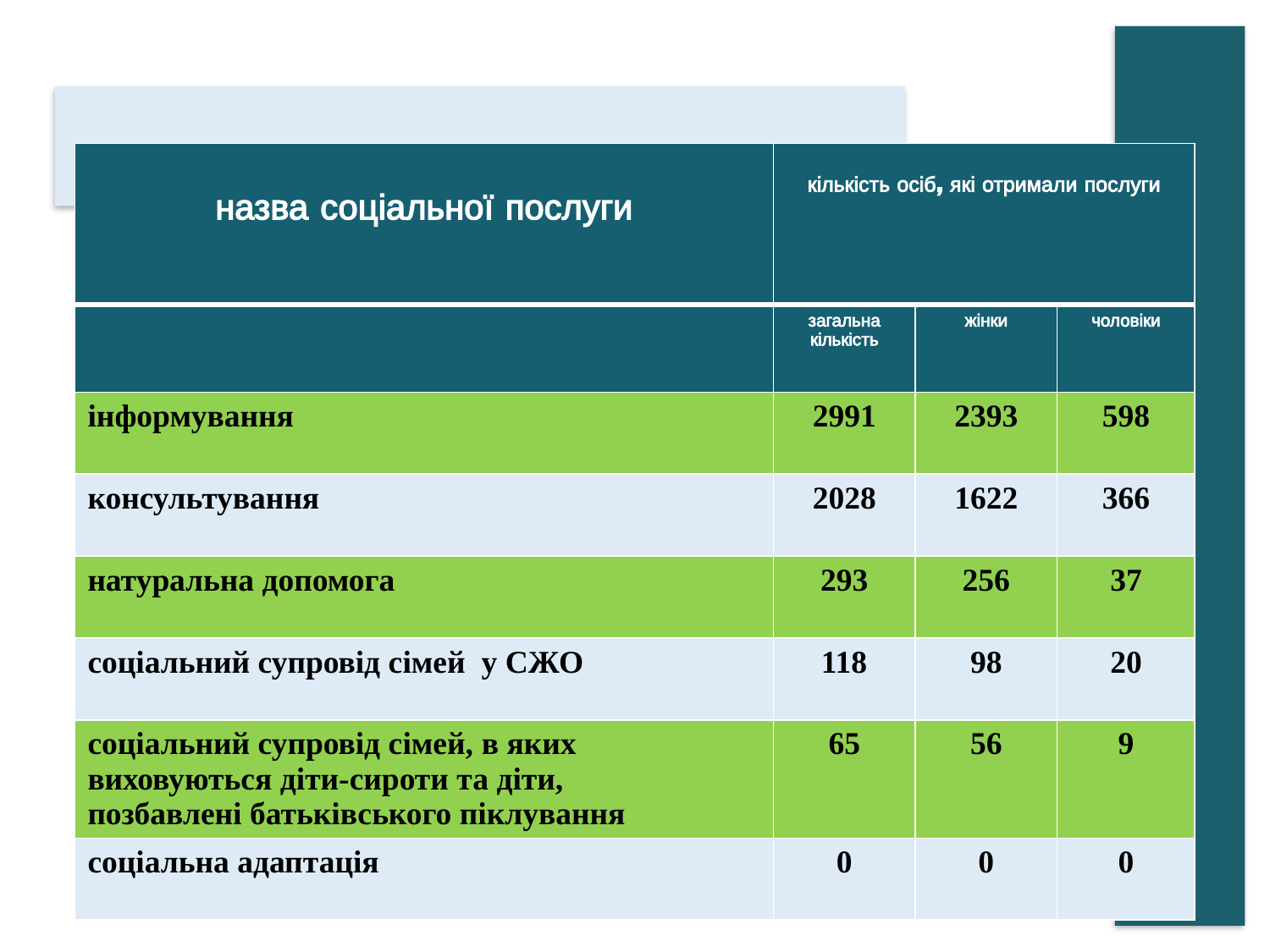

| назва соціальної послуги | кількість осіб, які отримали послуги |  |  |
| --- | --- | --- | --- |
|  | загальна кількість | жінки | чоловіки |
| інформування | 2991 | 2393 | 598 |
| консультування | 2028 | 1622 | 366 |
| натуральна допомога | 293 | 256 | 37 |
| соціальний супровід сімей у СЖО | 118 | 98 | 20 |
| соціальний супровід сімей, в яких виховуються діти-сироти та діти, позбавлені батьківського піклування | 65 | 56 | 9 |
| соціальна адаптація | 0 | 0 | 0 |